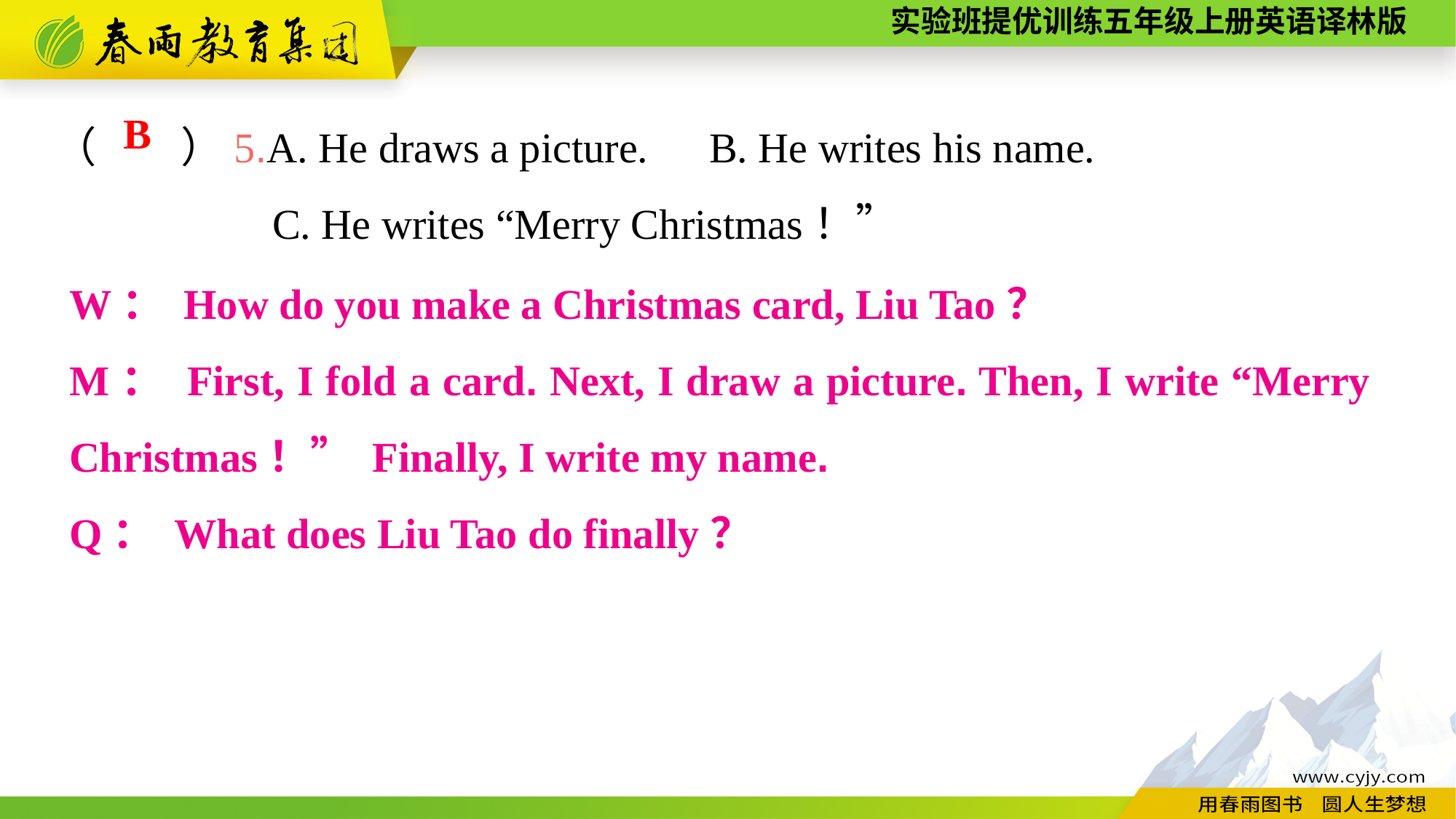

（　　）5.A. He draws a picture.	B. He writes his name.
		C. He writes “Merry Christmas！”
B
W： How do you make a Christmas card, Liu Tao？
M： First, I fold a card. Next, I draw a picture. Then, I write “Merry Christmas！” Finally, I write my name.
Q： What does Liu Tao do finally？